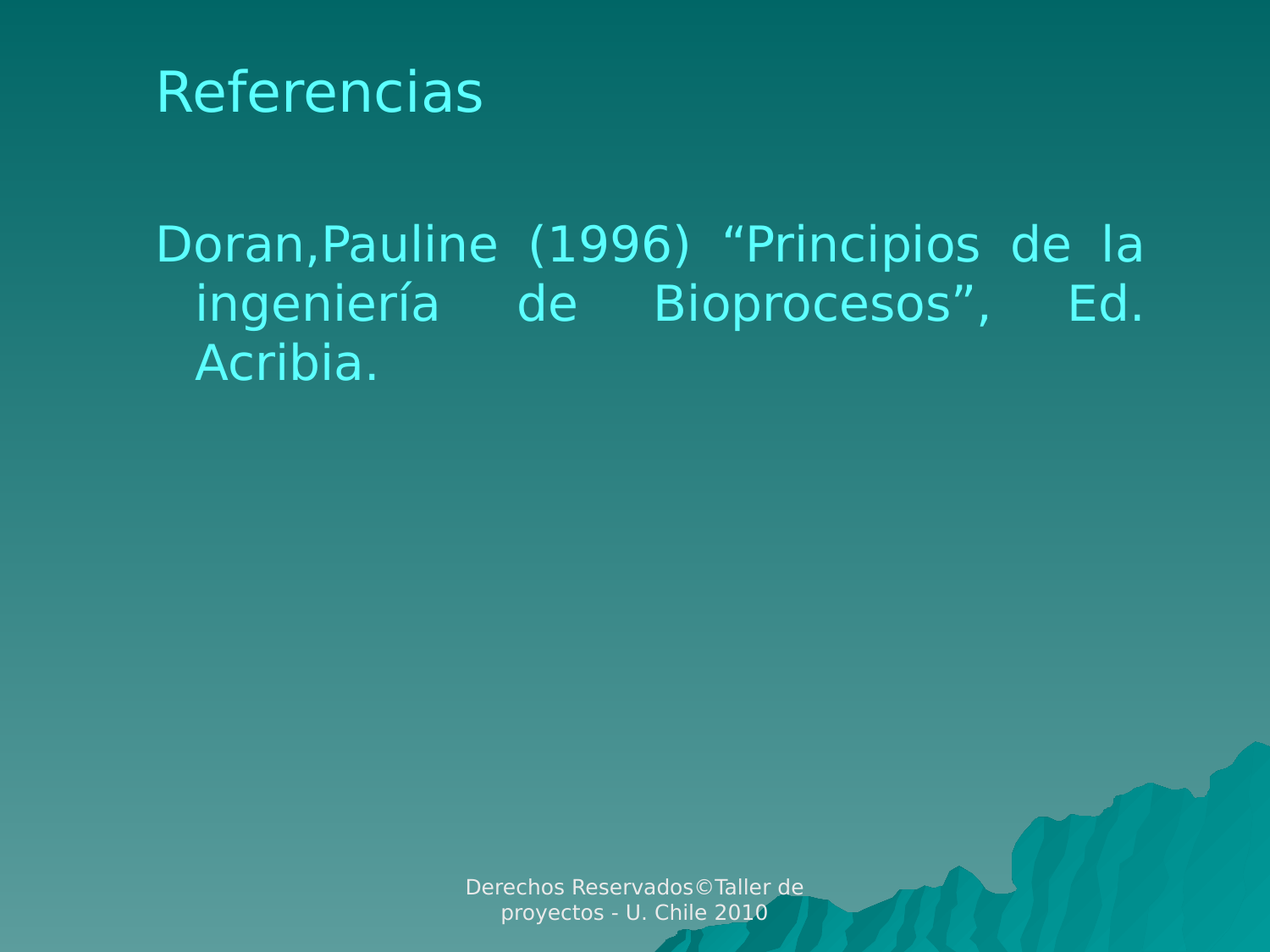

Referencias

Doran,Pauline (1996) “Principios de la ingeniería de Bioprocesos”, Ed. Acribia.

Derechos Reservados©Taller de proyectos - U. Chile 2010